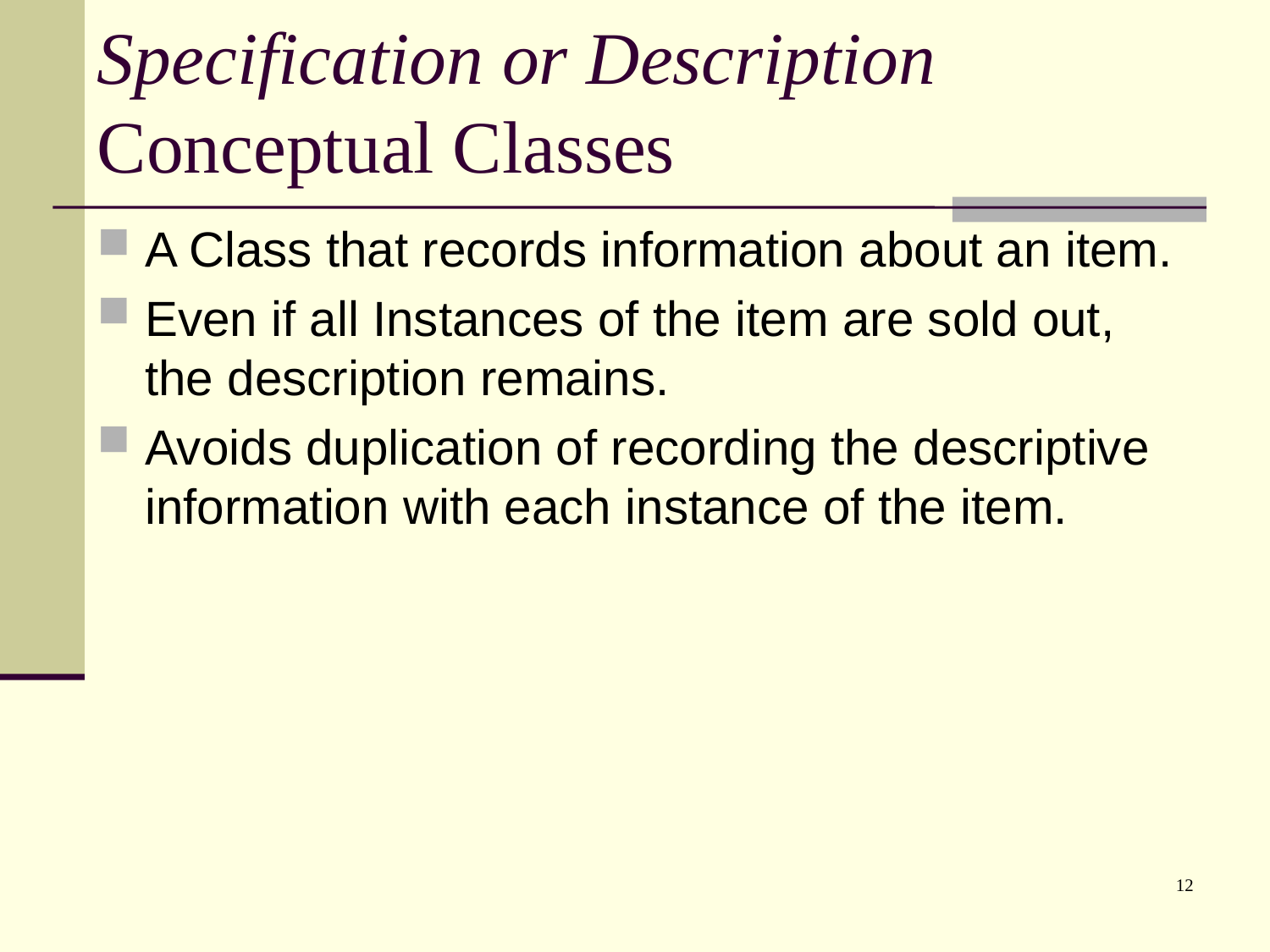

# Specification or Description Conceptual Classes
A Class that records information about an item.
Even if all Instances of the item are sold out, the description remains.
Avoids duplication of recording the descriptive information with each instance of the item.
12